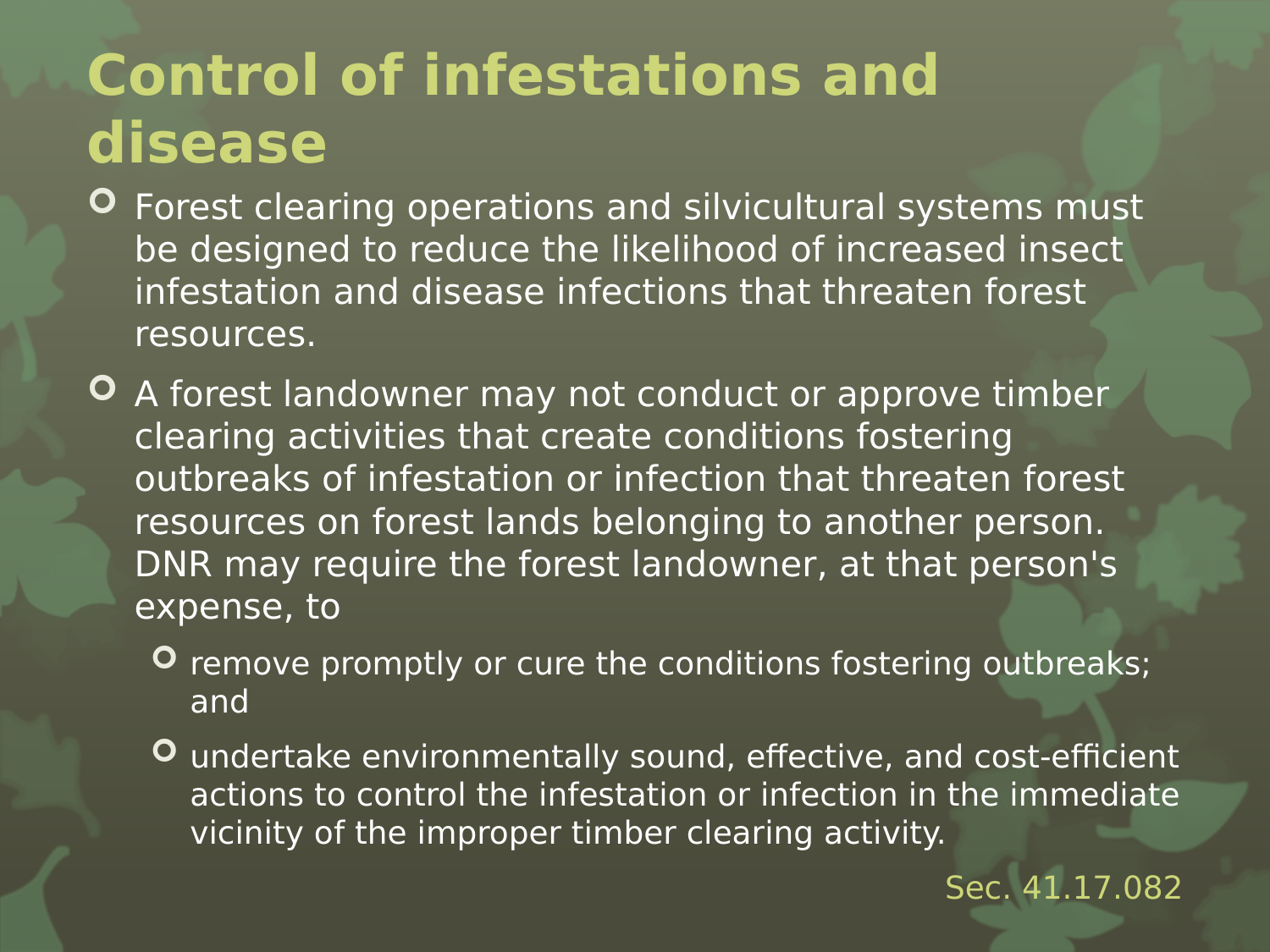

# Control of infestations and disease
Forest clearing operations and silvicultural systems must be designed to reduce the likelihood of increased insect infestation and disease infections that threaten forest resources.
A forest landowner may not conduct or approve timber clearing activities that create conditions fostering outbreaks of infestation or infection that threaten forest resources on forest lands belonging to another person.  DNR may require the forest landowner, at that person's expense, to
remove promptly or cure the conditions fostering outbreaks; and
undertake environmentally sound, effective, and cost‑efficient actions to control the infestation or infection in the immediate vicinity of the improper timber clearing activity.
Sec. 41.17.082